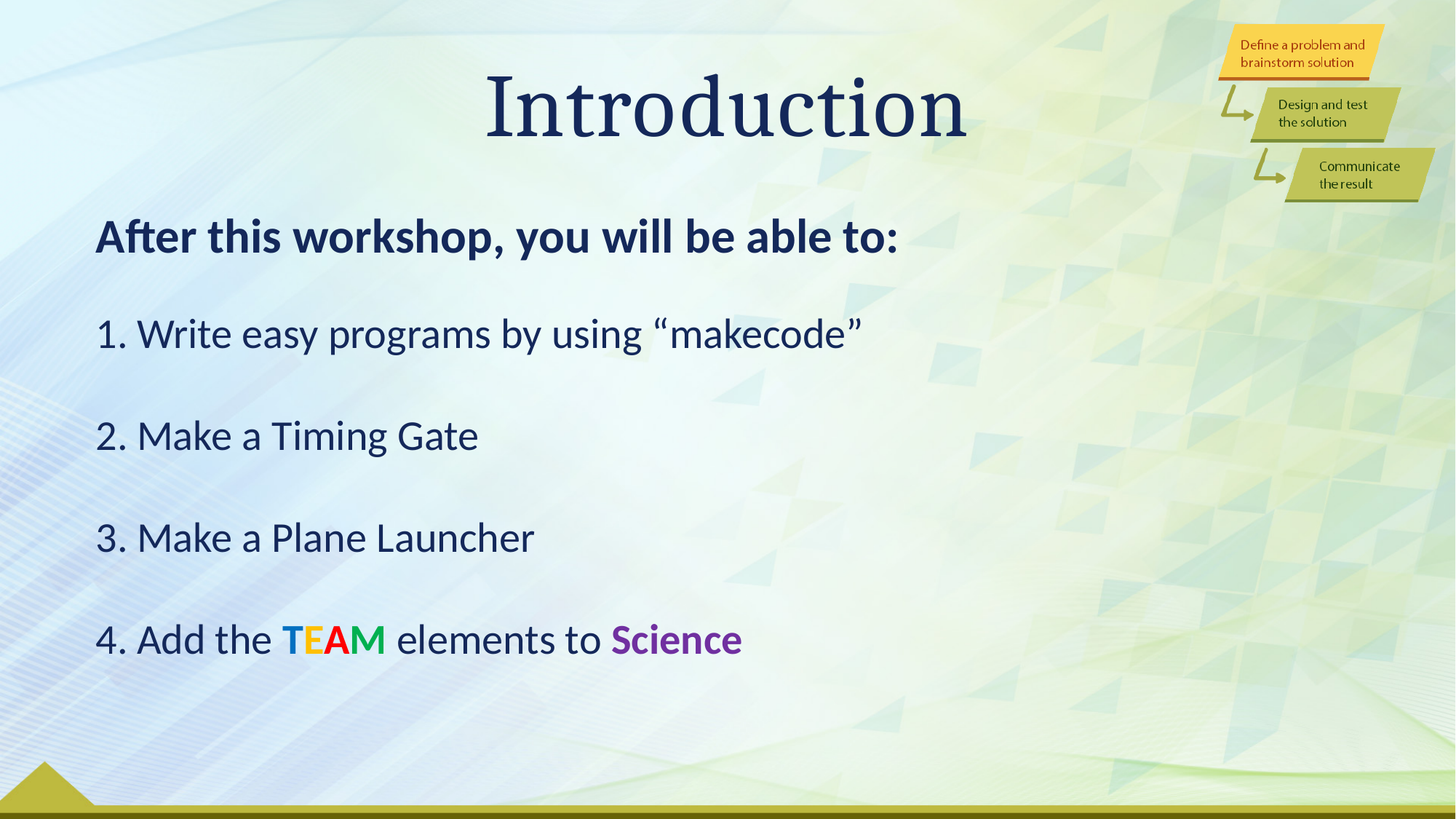

# Introduction
After this workshop, you will be able to:

Write easy programs by using “makecode”

Make a Timing Gate

Make a Plane Launcher

Add the TEAM elements to Science